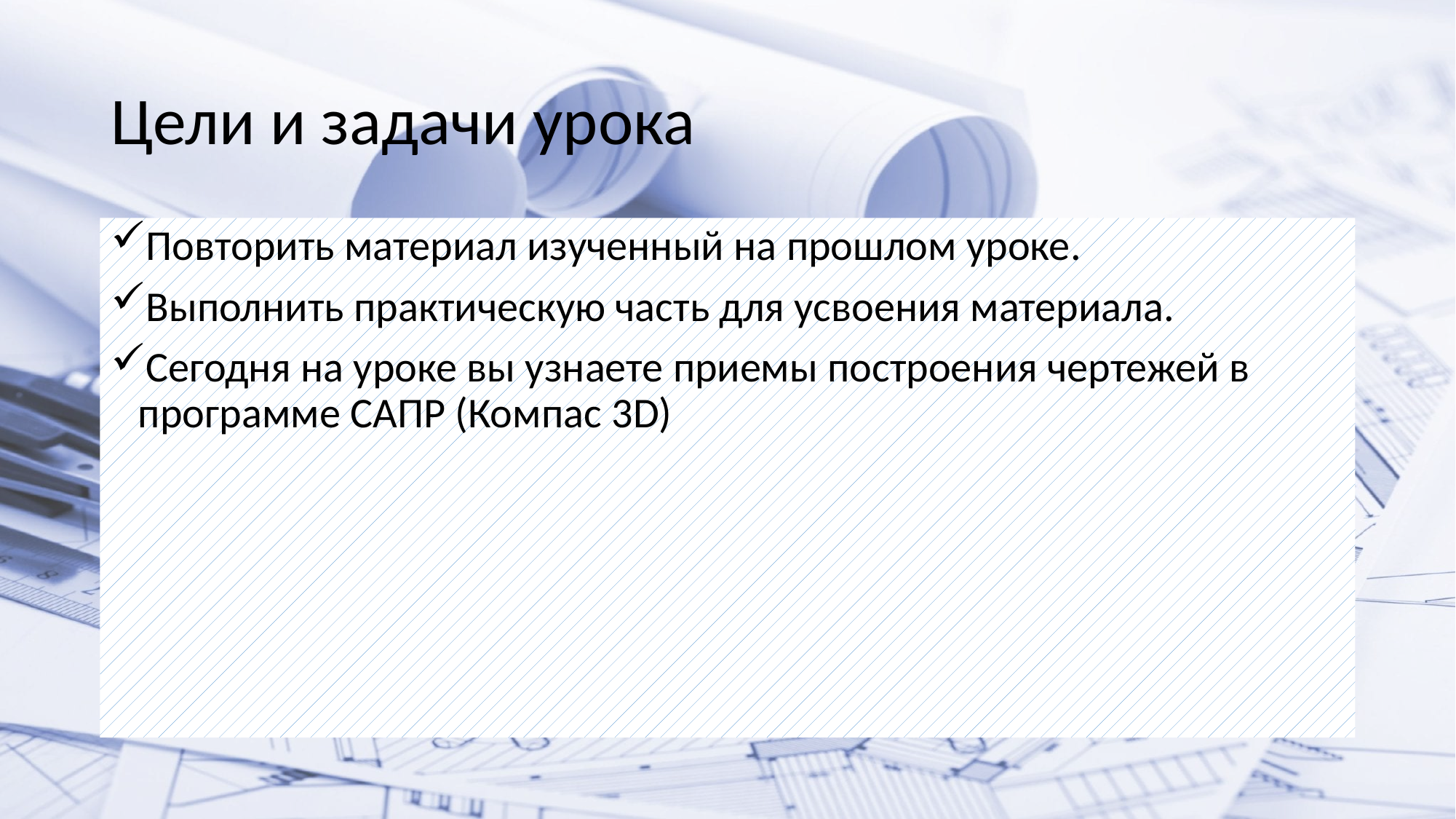

# Цели и задачи урока
Повторить материал изученный на прошлом уроке.
Выполнить практическую часть для усвоения материала.
Сегодня на уроке вы узнаете приемы построения чертежей в программе САПР (Компас 3D)